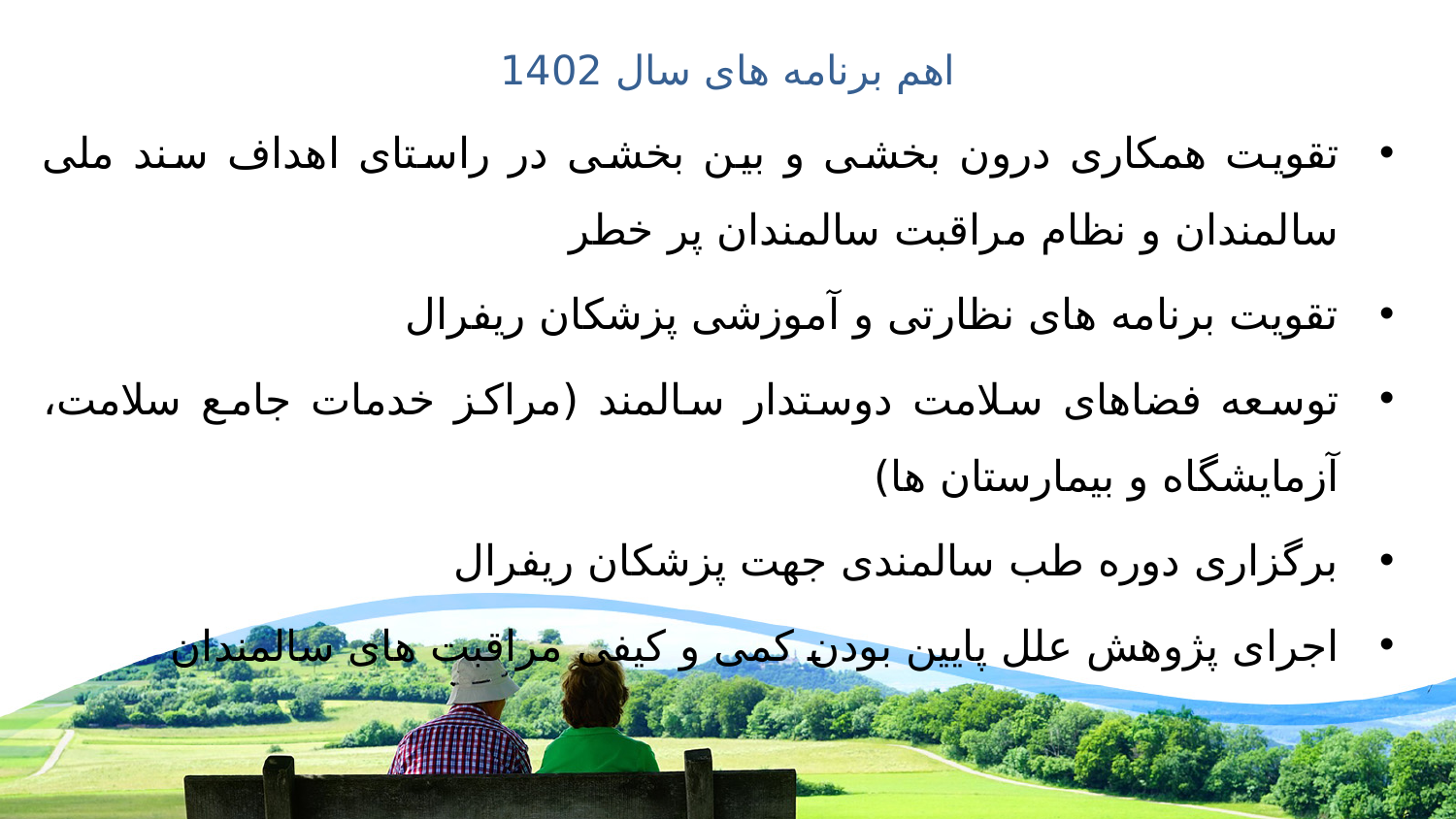

# اهم برنامه های سال 1402
تقویت همکاری درون بخشی و بین بخشی در راستای اهداف سند ملی سالمندان و نظام مراقبت سالمندان پر خطر
تقویت برنامه های نظارتی و آموزشی پزشکان ریفرال
توسعه فضاهای سلامت دوستدار سالمند (مراکز خدمات جامع سلامت، آزمایشگاه و بیمارستان ها)
برگزاری دوره طب سالمندی جهت پزشکان ریفرال
اجرای پژوهش علل پایین بودن کمی و کیفی مراقبت های سالمندان